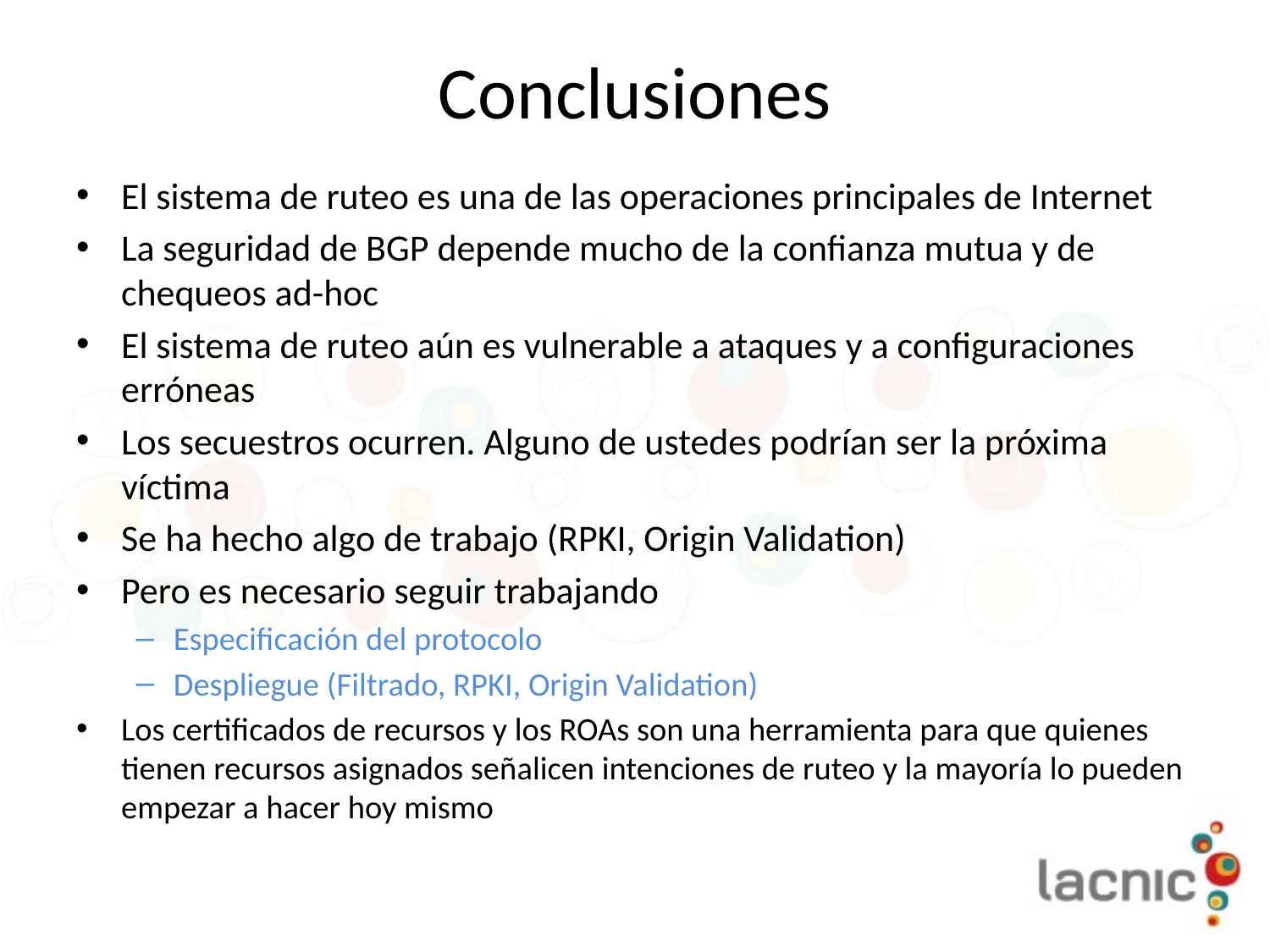

# Conclusiones
El sistema de ruteo es una de las operaciones principales de Internet
La seguridad de BGP depende mucho de la confianza mutua y de chequeos ad-hoc
El sistema de ruteo aún es vulnerable a ataques y a configuraciones erróneas
Los secuestros ocurren. Alguno de ustedes podrían ser la próxima víctima
Se ha hecho algo de trabajo (RPKI, Origin Validation)
Pero es necesario seguir trabajando
Especificación del protocolo
Despliegue (Filtrado, RPKI, Origin Validation)
Los certificados de recursos y los ROAs son una herramienta para que quienes tienen recursos asignados señalicen intenciones de ruteo y la mayoría lo pueden empezar a hacer hoy mismo